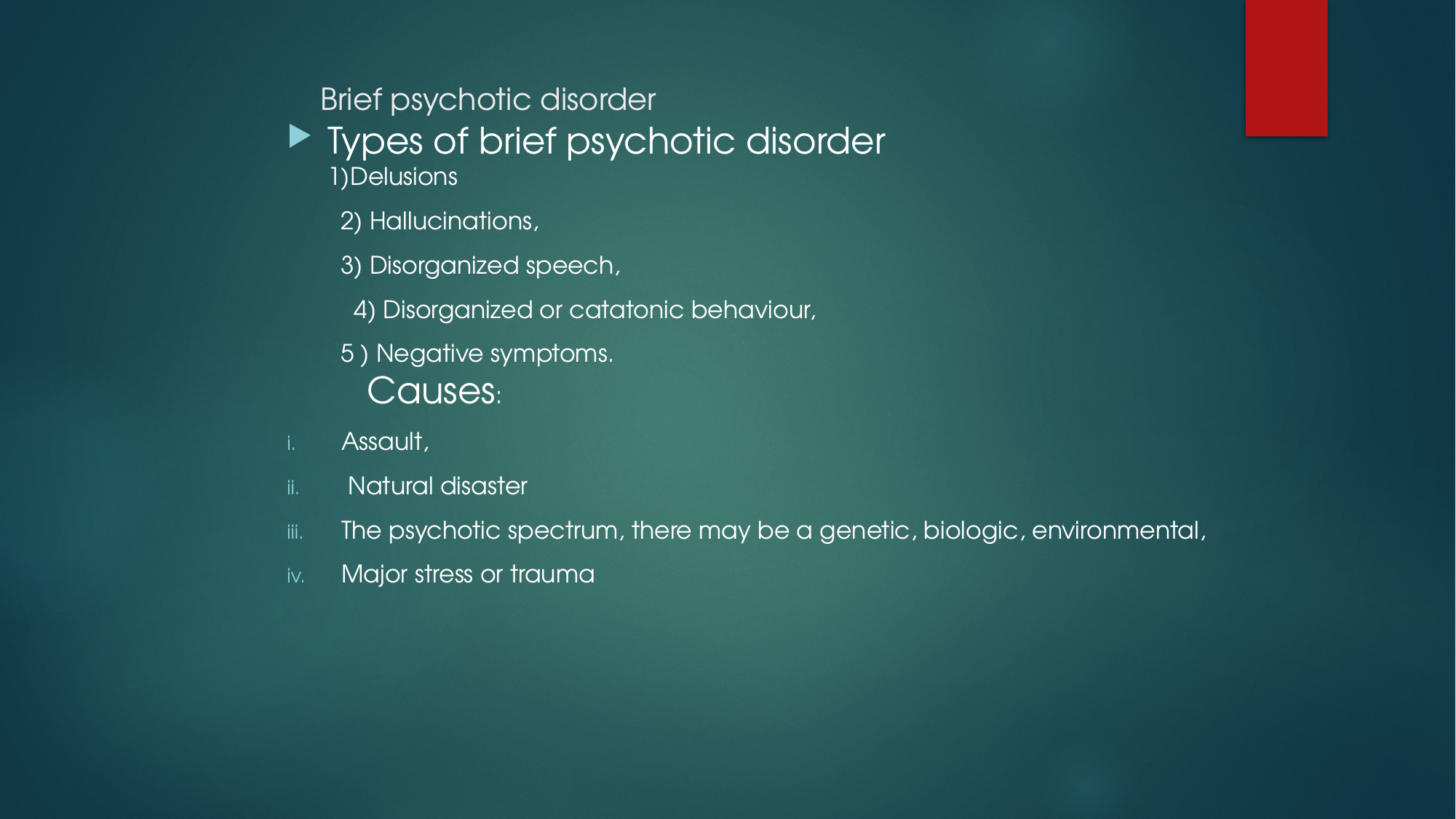

# Brief psychotic disorder
Types of brief psychotic disorder
1)Delusions
        2) Hallucinations,
        3) Disorganized speech,
          4) Disorganized or catatonic behaviour,
        5 ) Negative symptoms.
        Causes:
 Assault,
  Natural disaster
 The psychotic spectrum, there may be a genetic, biologic, environmental,
 Major stress or trauma